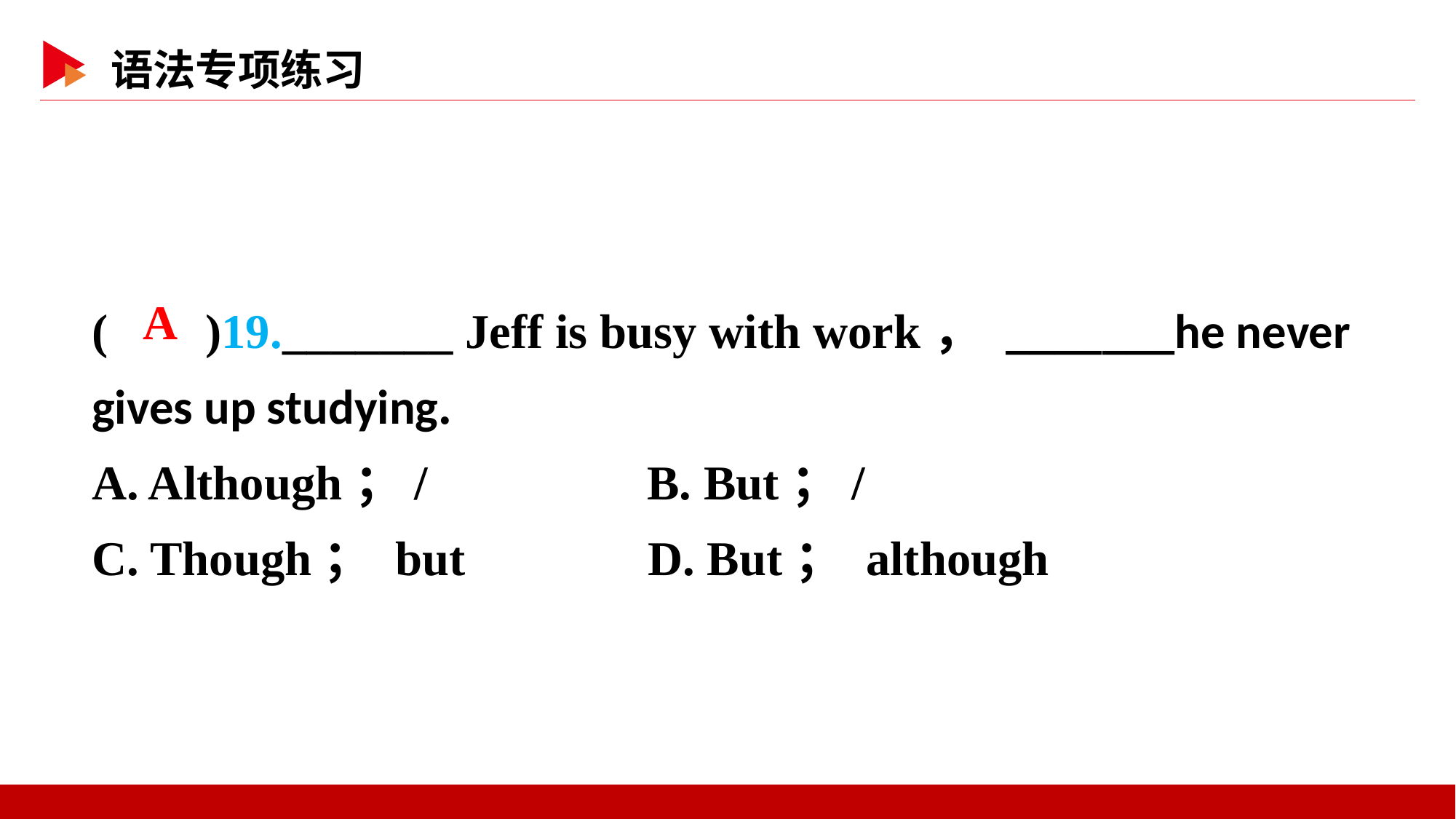

(        )19._______ Jeff is busy with work， _______he never gives up studying.
A. Although；/                  B. But；/
C. Though； but               D. But； although
   A